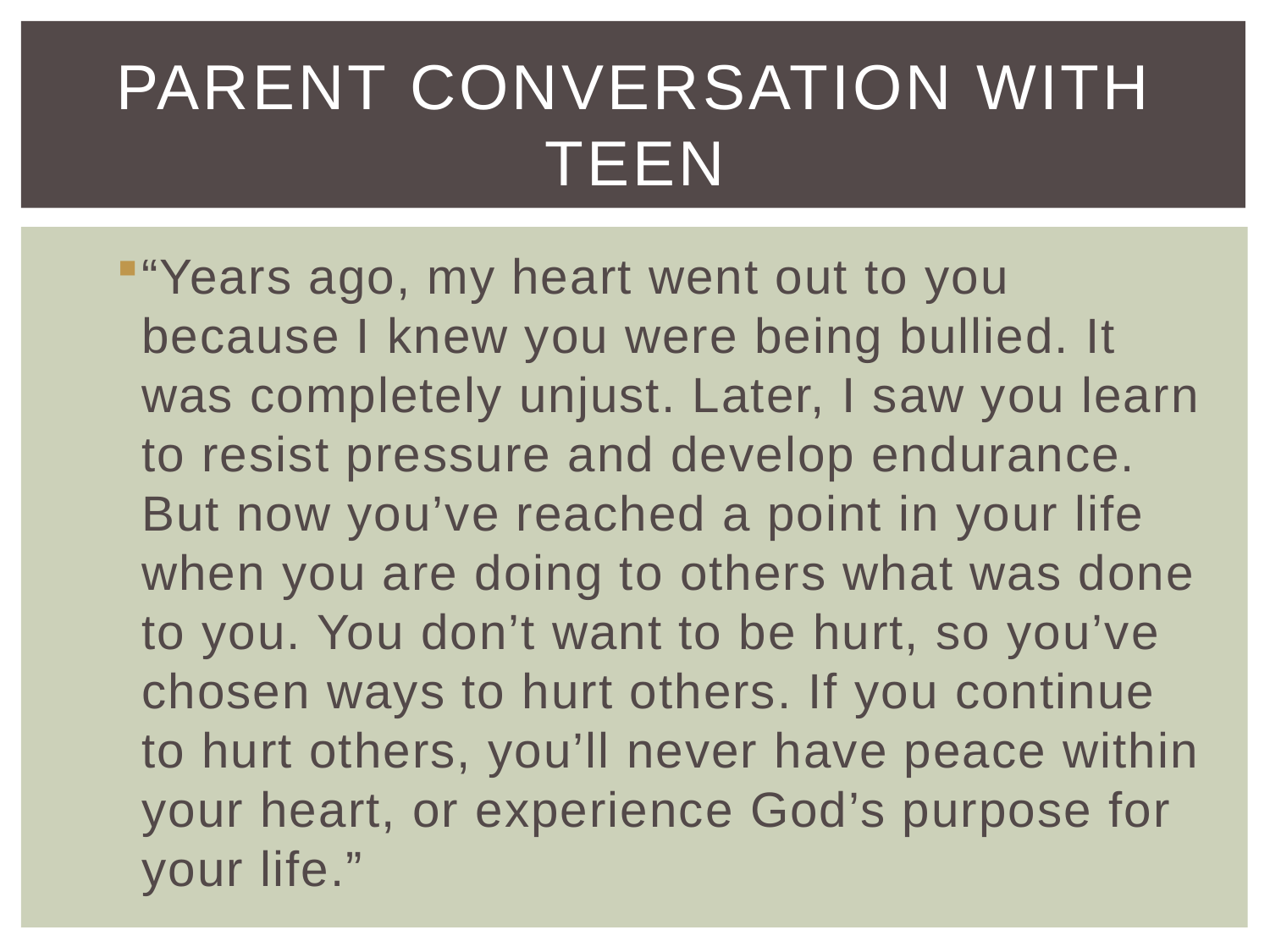

# Parent conversation with teen
“Years ago, my heart went out to you because I knew you were being bullied. It was completely unjust. Later, I saw you learn to resist pressure and develop endurance. But now you’ve reached a point in your life when you are doing to others what was done to you. You don’t want to be hurt, so you’ve chosen ways to hurt others. If you continue to hurt others, you’ll never have peace within your heart, or experience God’s purpose for your life.”